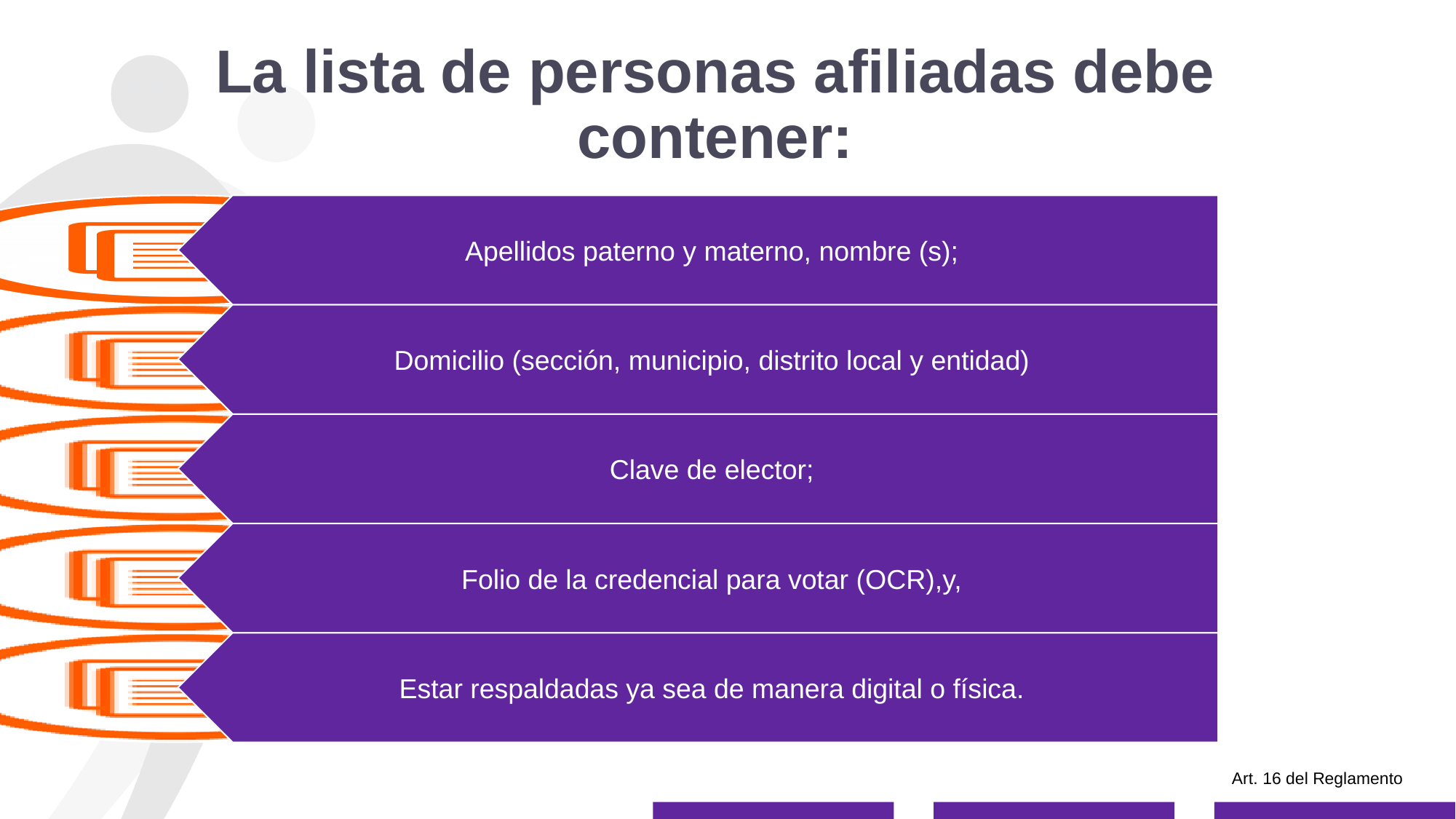

La lista de personas afiliadas debe contener:
Apellidos paterno y materno, nombre (s);
Domicilio (sección, municipio, distrito local y entidad)
Clave de elector;
Folio de la credencial para votar (OCR),y,
Estar respaldadas ya sea de manera digital o física.
Art. 16 del Reglamento